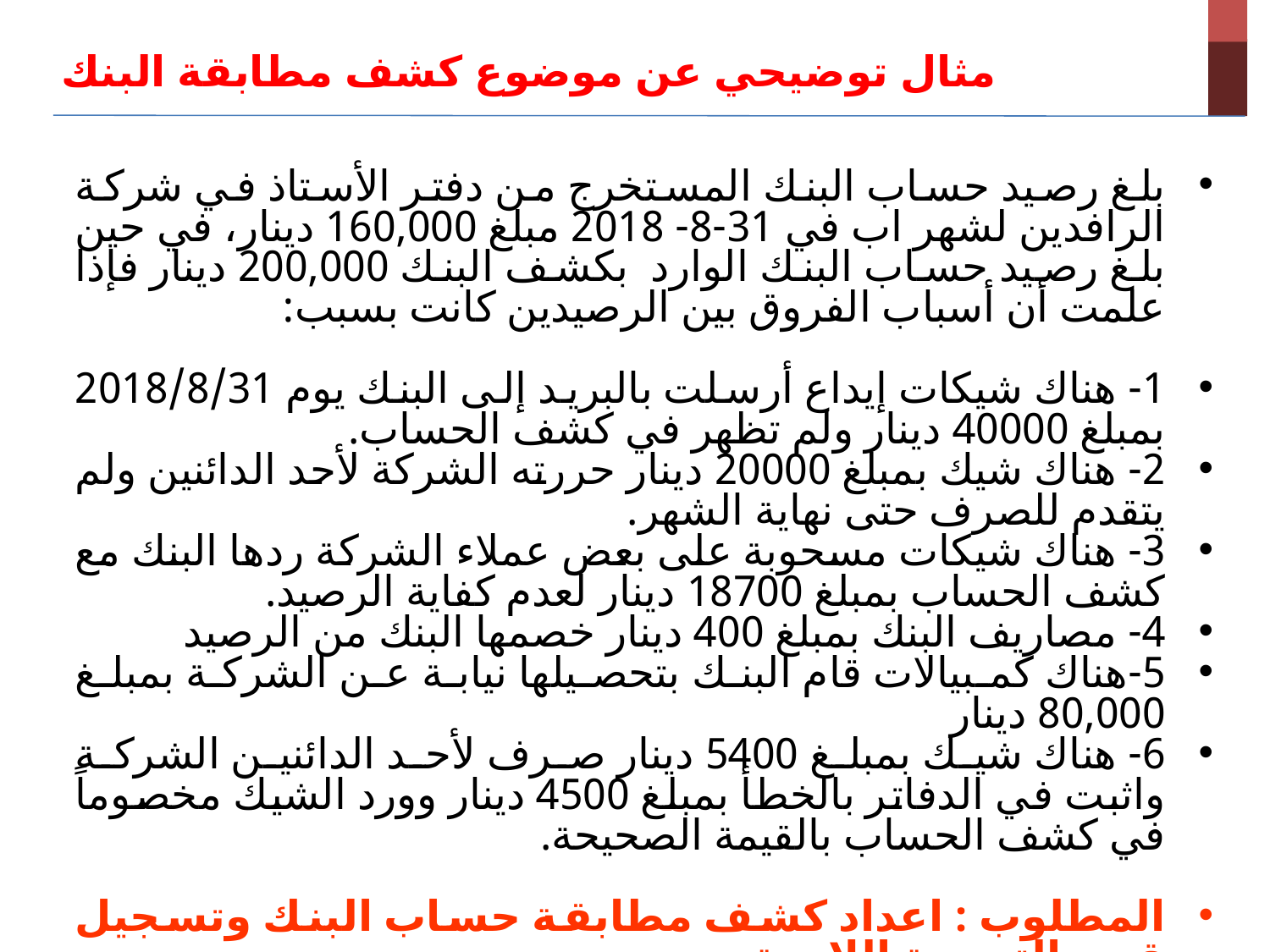

مثال توضيحي عن موضوع كشف مطابقة البنك
بلغ رصيد حساب البنك المستخرج من دفتر الأستاذ في شركة الرافدين لشهر اب في 31-8- 2018 مبلغ 160,000 دينار، في حين بلغ رصيد حساب البنك الوارد  بكشف البنك 200,000 دينار فإذا علمت أن أسباب الفروق بين الرصيدين كانت بسبب:

1- هناك شيكات إيداع أرسلت بالبريد إلى البنك يوم 2018/8/31 بمبلغ 40000 دينار ولم تظهر في كشف الحساب.
2- هناك شيك بمبلغ 20000 دينار حررته الشركة لأحد الدائنين ولم يتقدم للصرف حتى نهاية الشهر.
3- هناك شيكات مسحوبة على بعض عملاء الشركة ردها البنك مع كشف الحساب بمبلغ 18700 دينار لعدم كفاية الرصيد.
4- مصاريف البنك بمبلغ 400 دينار خصمها البنك من الرصيد
5-هناك كمبيالات قام البنك بتحصيلها نيابة عن الشركة بمبلغ 80,000 دينار
6- هناك شيك بمبلغ 5400 دينار صرف لأحد الدائنين الشركة واثبت في الدفاتر بالخطأ بمبلغ 4500 دينار وورد الشيك مخصوماً في كشف الحساب بالقيمة الصحيحة.

المطلوب : اعداد كشف مطابقة حساب البنك وتسجيل قيود التسوية اللازمة
2